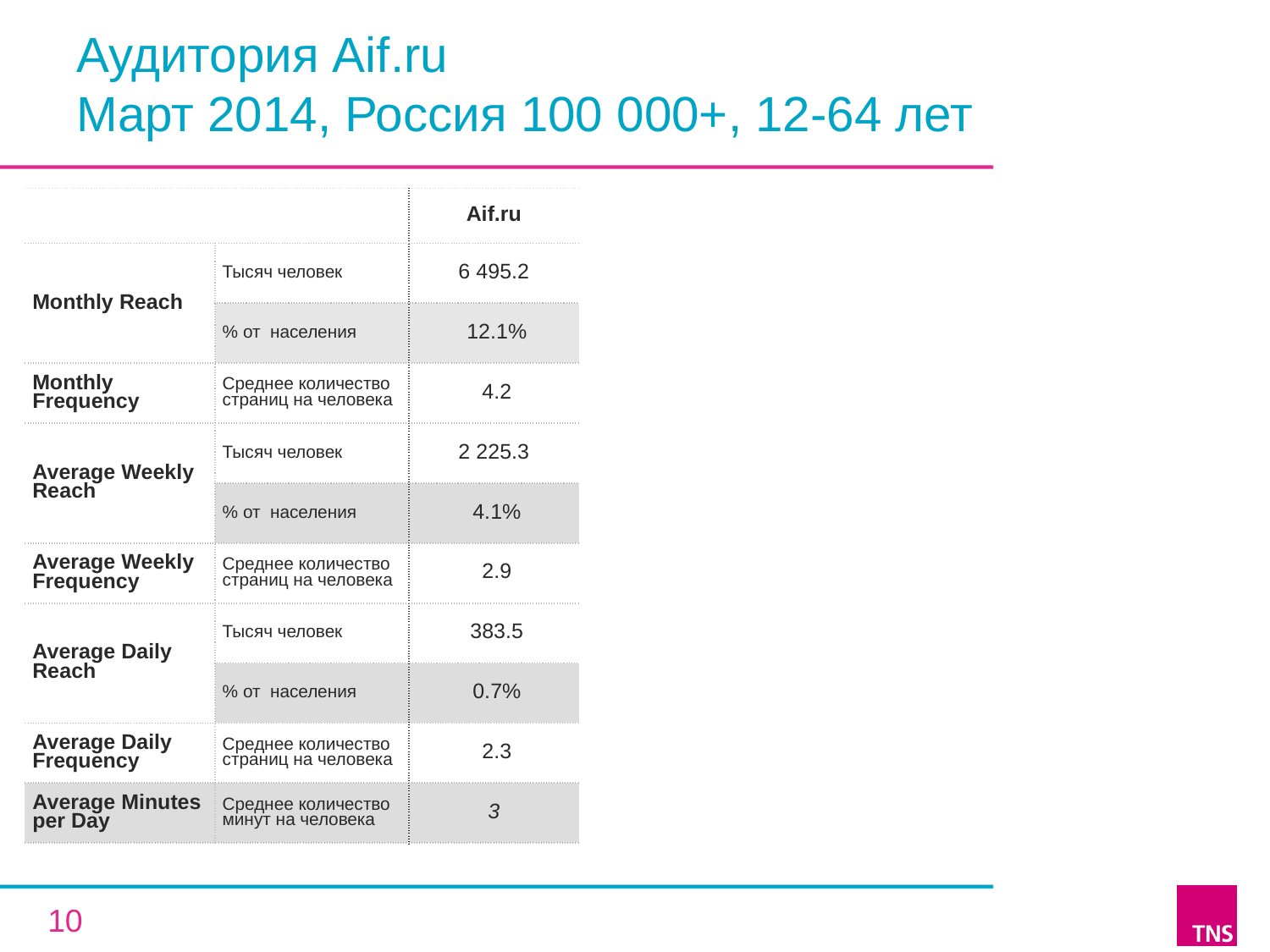

# Аудитория Aif.ru Март 2014, Россия 100 000+, 12-64 лет
|  |  | Aif.ru |
| --- | --- | --- |
| Monthly Reach | Тысяч человек | 6 495.2 |
|  | % от населения | 12.1% |
| Monthly Frequency | Среднее количество страниц на человека | 4.2 |
| Average Weekly Reach | Тысяч человек | 2 225.3 |
|  | % от населения | 4.1% |
| Average Weekly Frequency | Среднее количество страниц на человека | 2.9 |
| Average Daily Reach | Тысяч человек | 383.5 |
|  | % от населения | 0.7% |
| Average Daily Frequency | Среднее количество страниц на человека | 2.3 |
| Average Minutes per Day | Среднее количество минут на человека | 3 |

10